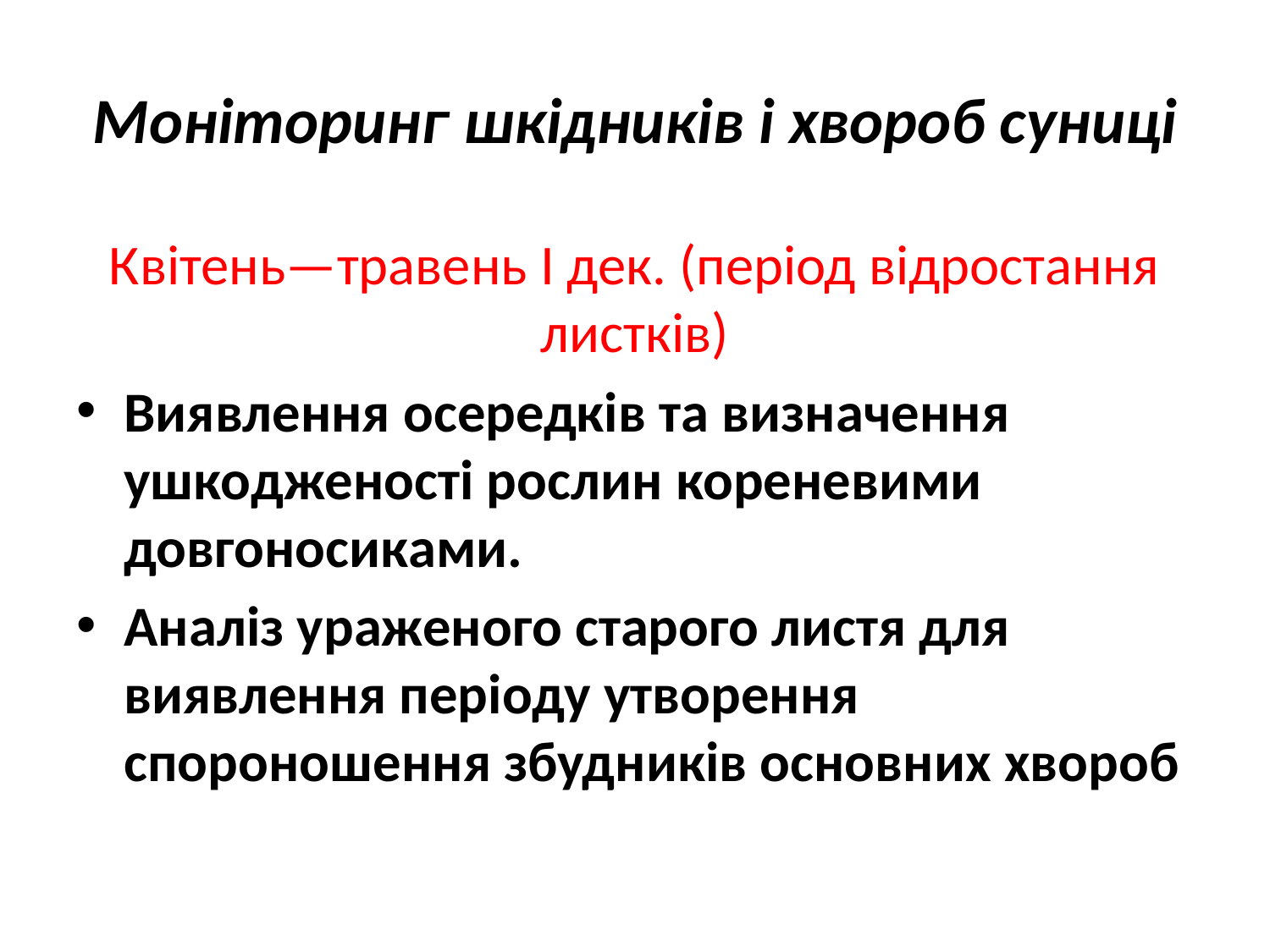

# Моніторинг шкідників і хвороб суниці
Квітень—травень І дек. (період відростання листків)
Виявлення осередків та визначення ушкодженості рослин кореневими довгоносиками.
Аналіз ураженого старого листя для виявлення періоду утворення спороношення збудників основних хвороб